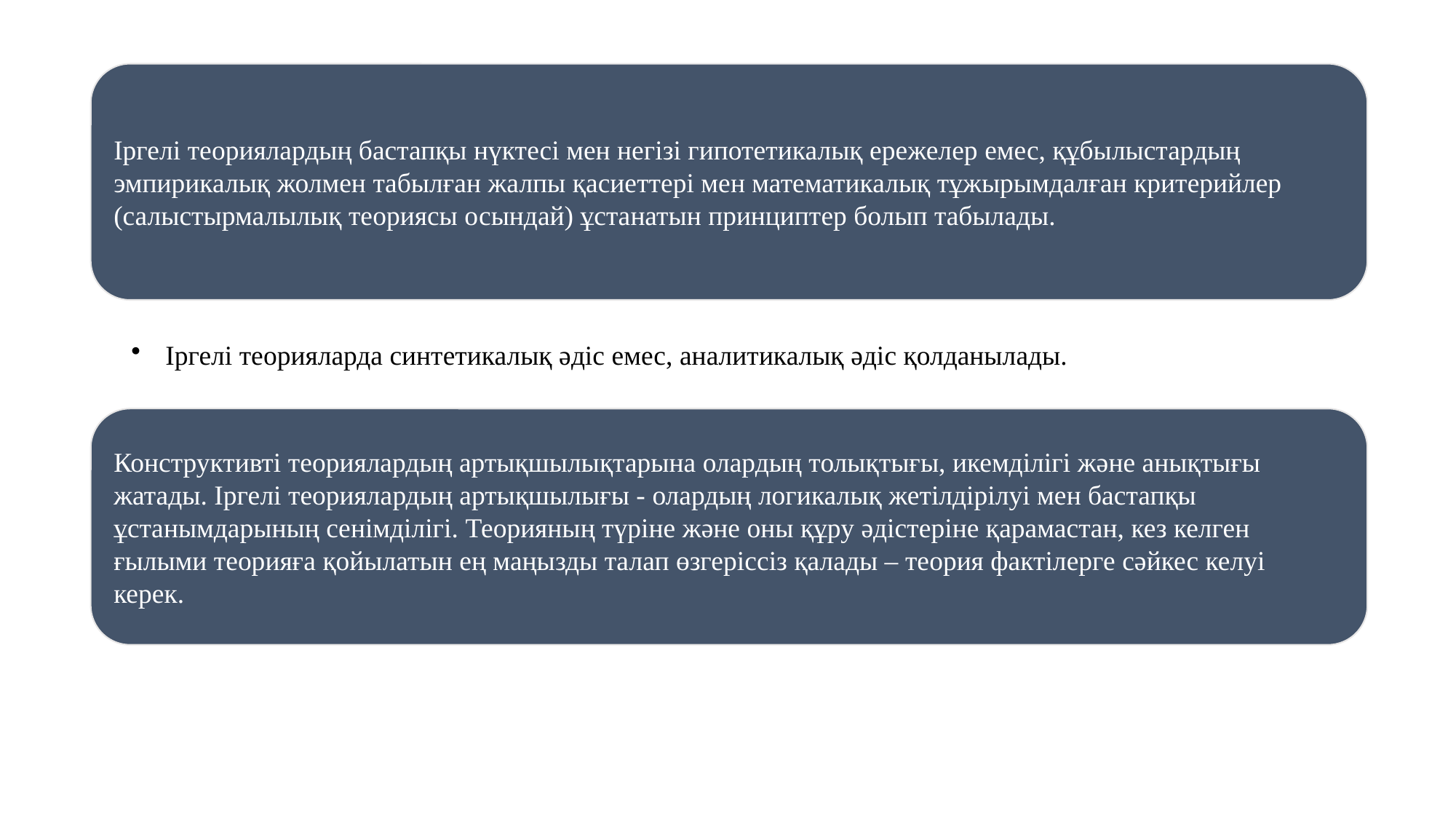

Іргелі теориялардың бастапқы нүктесі мен негізі гипотетикалық ережелер емес, құбылыстардың эмпирикалық жолмен табылған жалпы қасиеттері мен математикалық тұжырымдалған критерийлер (салыстырмалылық теориясы осындай) ұстанатын принциптер болып табылады.
Іргелі теорияларда синтетикалық әдіс емес, аналитикалық әдіс қолданылады.
Конструктивті теориялардың артықшылықтарына олардың толықтығы, икемділігі және анықтығы жатады. Іргелі теориялардың артықшылығы - олардың логикалық жетілдірілуі мен бастапқы ұстанымдарының сенімділігі. Теорияның түріне және оны құру әдістеріне қарамастан, кез келген ғылыми теорияға қойылатын ең маңызды талап өзгеріссіз қалады – теория фактілерге сәйкес келуі керек.